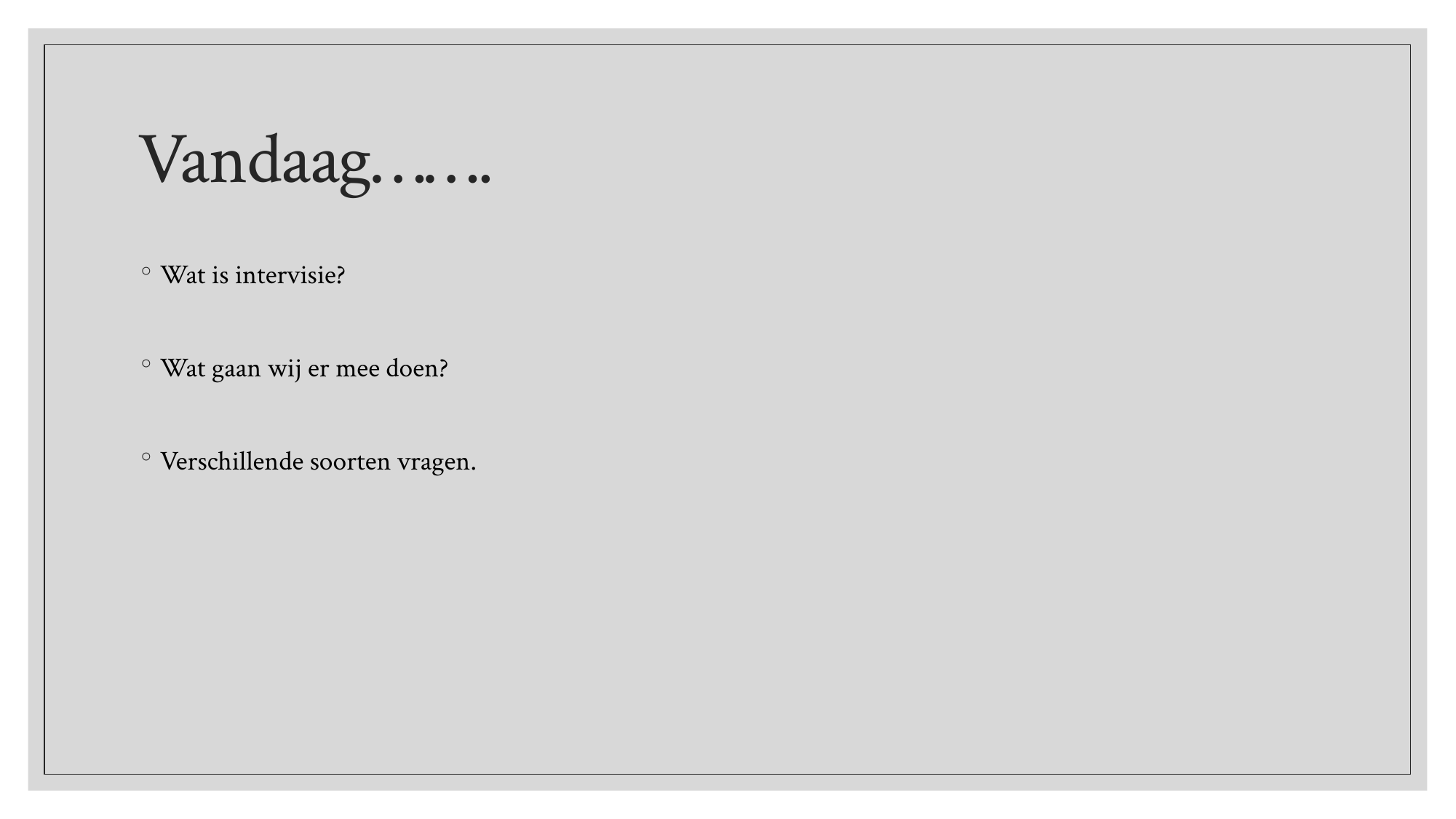

# Vandaag…….
Wat is intervisie?

Wat gaan wij er mee doen?

Verschillende soorten vragen.